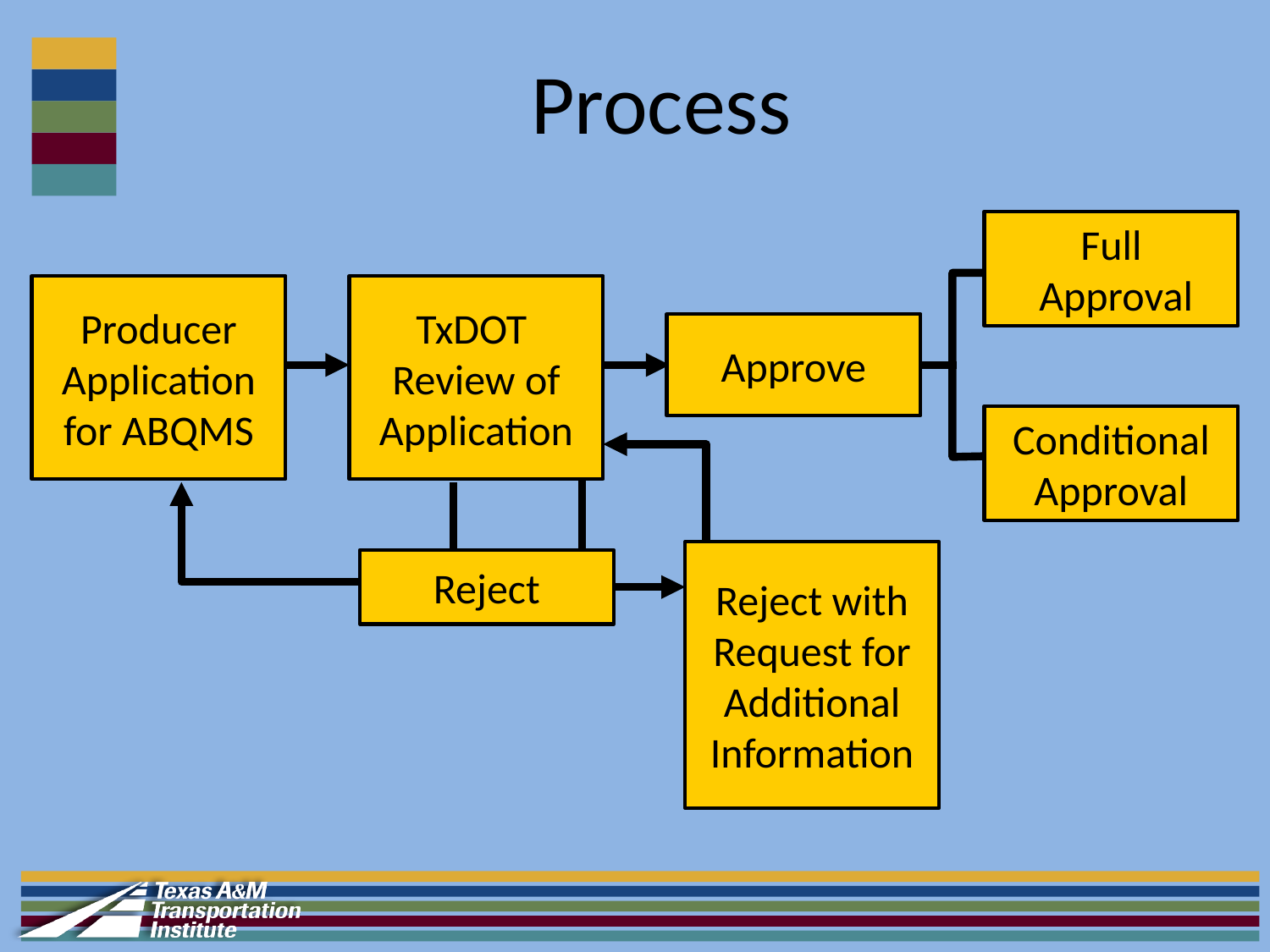

# Process
Full
 Approval

Producer Application for ABQMS
TxDOT  Review of Application
Approve
Conditional Approval

Reject with Request for Additional Information
Reject